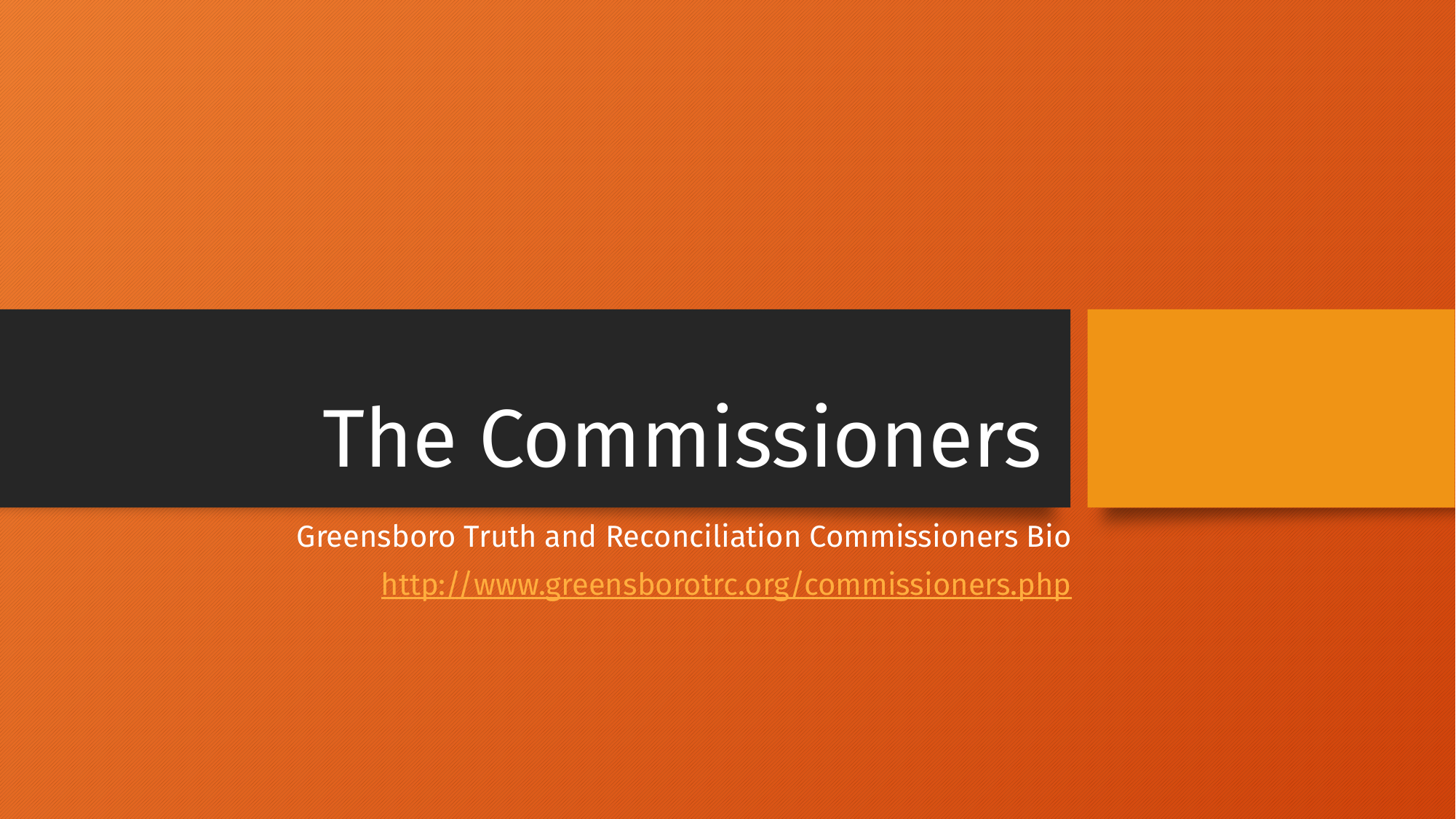

# The Commissioners
Greensboro Truth and Reconciliation Commissioners Bio
http://www.greensborotrc.org/commissioners.php